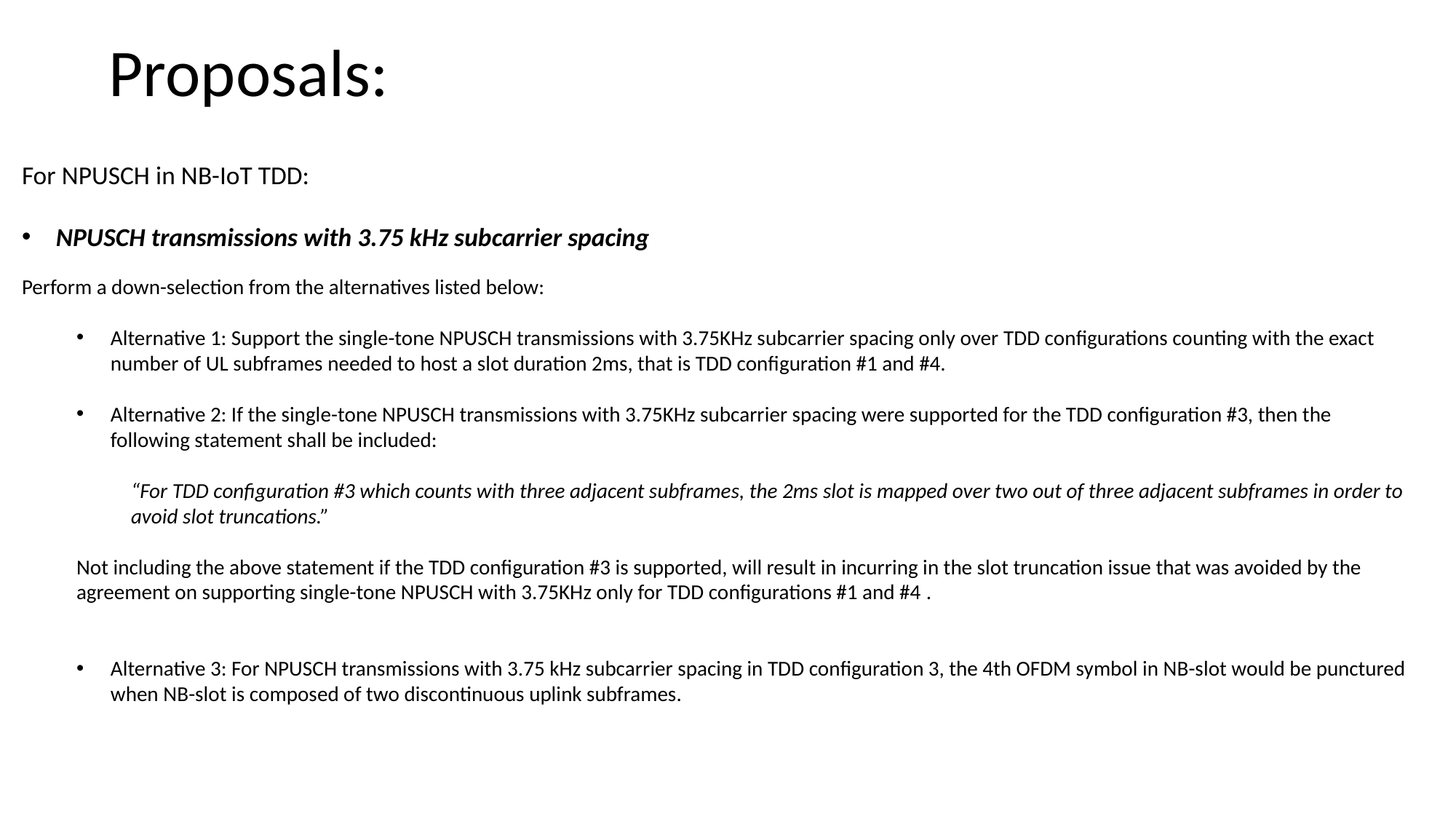

Proposals:
For NPUSCH in NB-IoT TDD:

NPUSCH transmissions with 3.75 kHz subcarrier spacing

Perform a down-selection from the alternatives listed below:

Alternative 1: Support the single-tone NPUSCH transmissions with 3.75KHz subcarrier spacing only over TDD configurations counting with the exact number of UL subframes needed to host a slot duration 2ms, that is TDD configuration #1 and #4.

Alternative 2: If the single-tone NPUSCH transmissions with 3.75KHz subcarrier spacing were supported for the TDD configuration #3, then the following statement shall be included:

“For TDD configuration #3 which counts with three adjacent subframes, the 2ms slot is mapped over two out of three adjacent subframes in order to avoid slot truncations.”

Not including the above statement if the TDD configuration #3 is supported, will result in incurring in the slot truncation issue that was avoided by the agreement on supporting single-tone NPUSCH with 3.75KHz only for TDD configurations #1 and #4 .

Alternative 3: For NPUSCH transmissions with 3.75 kHz subcarrier spacing in TDD configuration 3, the 4th OFDM symbol in NB-slot would be punctured when NB-slot is composed of two discontinuous uplink subframes.